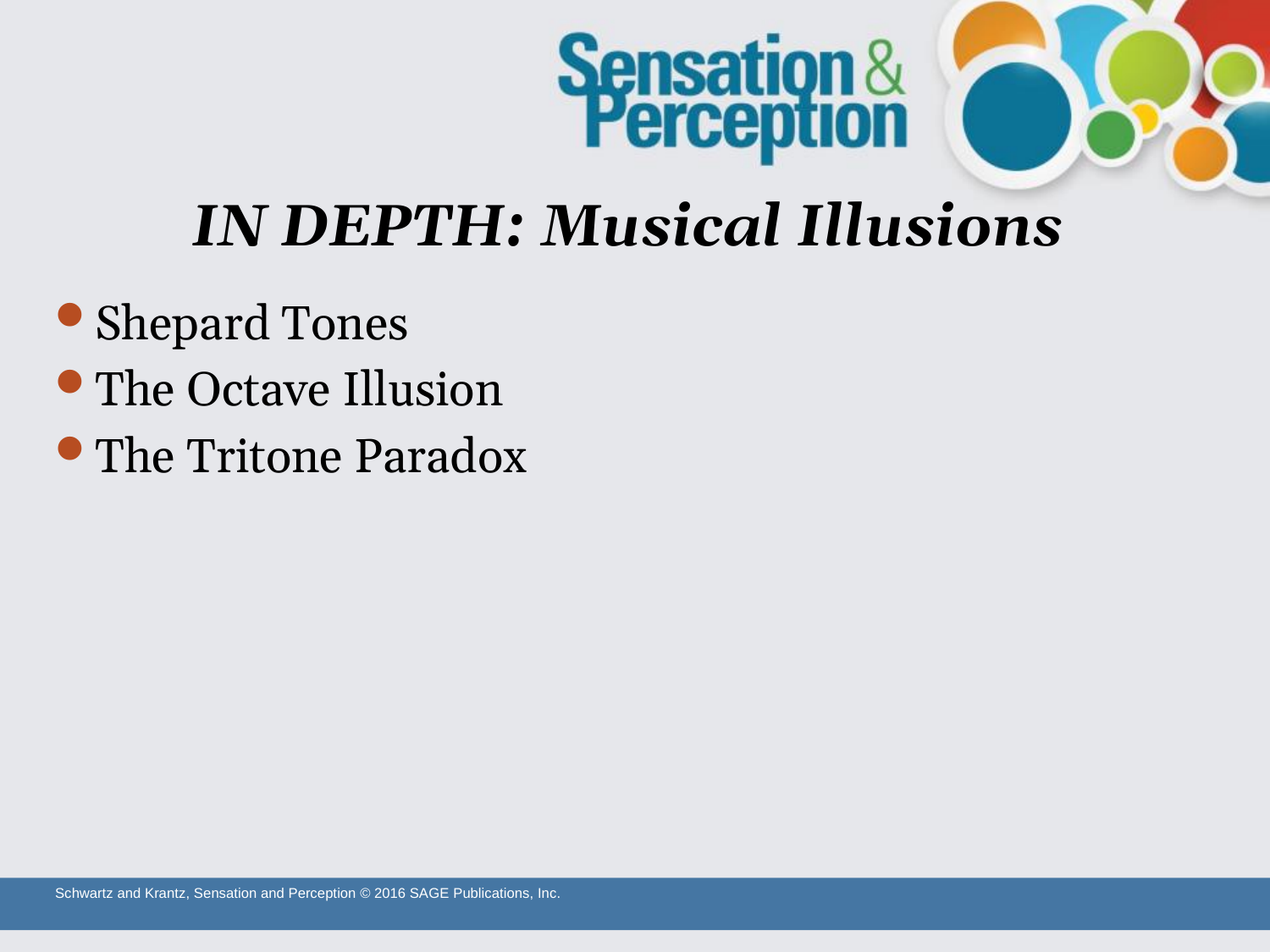

# IN DEPTH: Musical Illusions
Shepard Tones
The Octave Illusion
The Tritone Paradox
Schwartz and Krantz, Sensation and Perception © 2016 SAGE Publications, Inc.